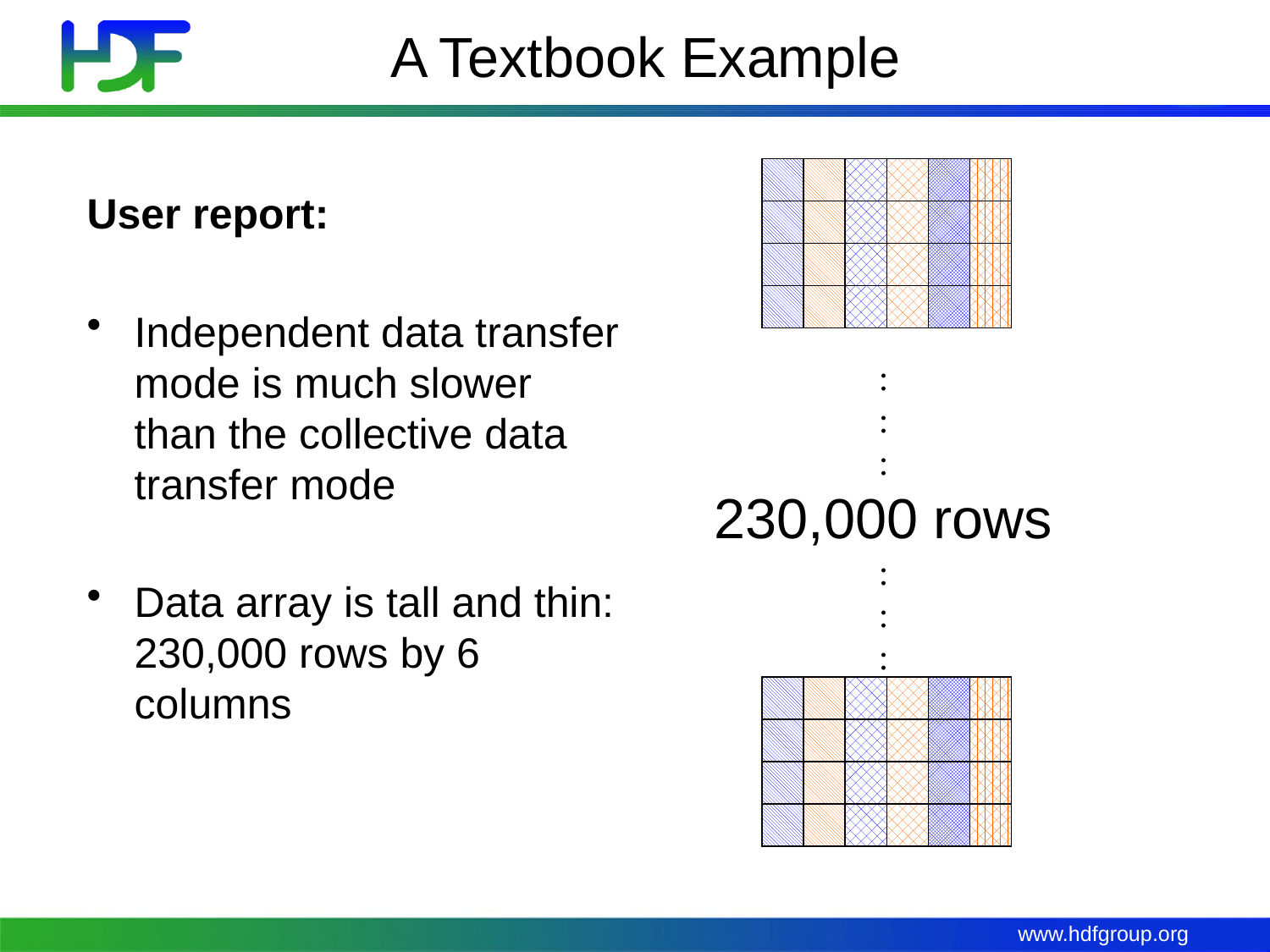

# A Textbook Example

User report:

Independent data transfer mode is much slower than the collective data transfer mode

Data array is tall and thin: 230,000 rows by 6 columns
:
:
:
230,000 rows
:
:
: